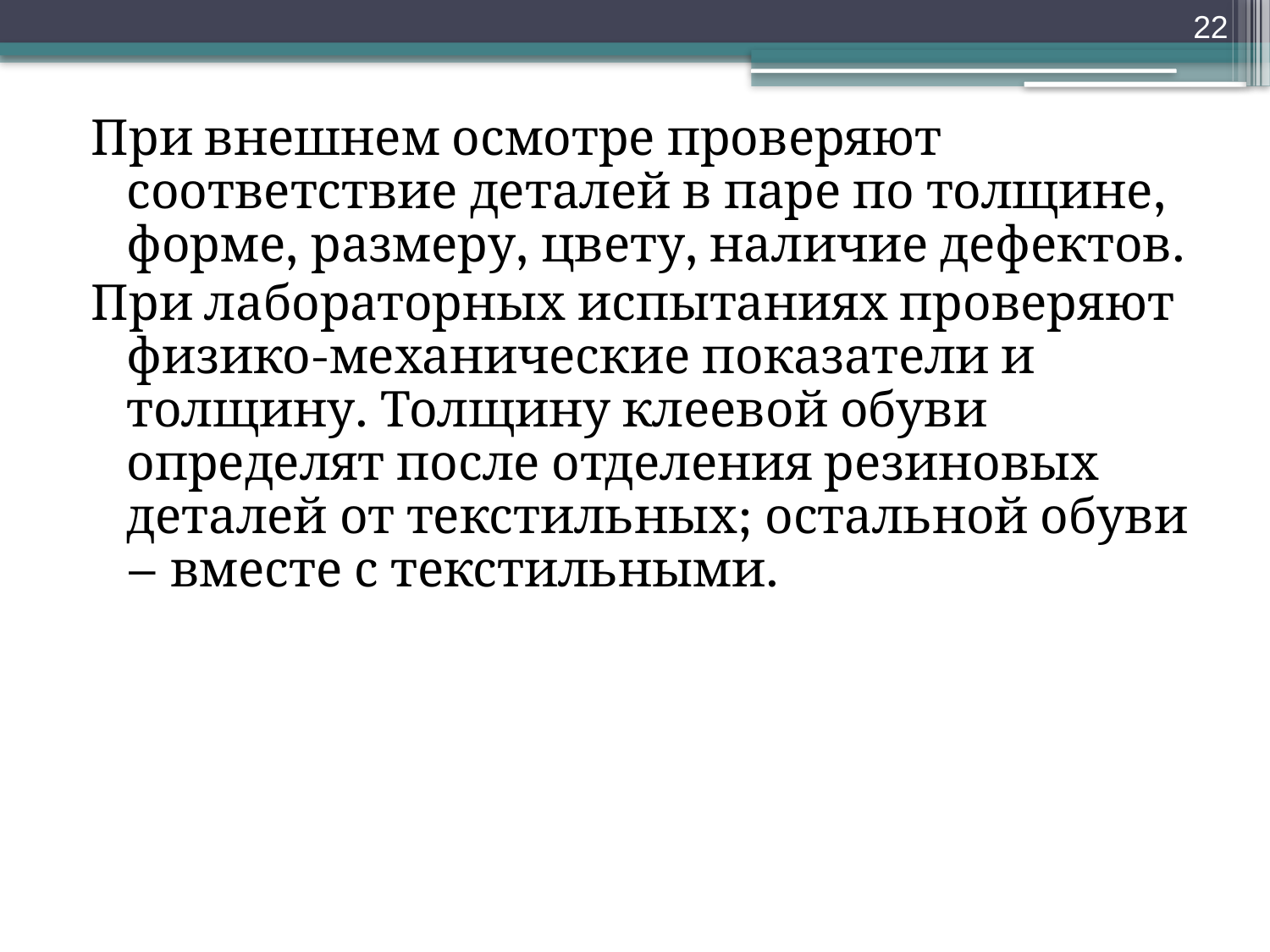

22
При внешнем осмотре проверяют соответствие деталей в паре по толщине, форме, размеру, цвету, наличие дефектов.
При лабораторных испытаниях проверяют физико-механические показатели и толщину. Толщину клеевой обуви определят после отделения резиновых деталей от текстильных; остальной обуви – вместе с текстильными.